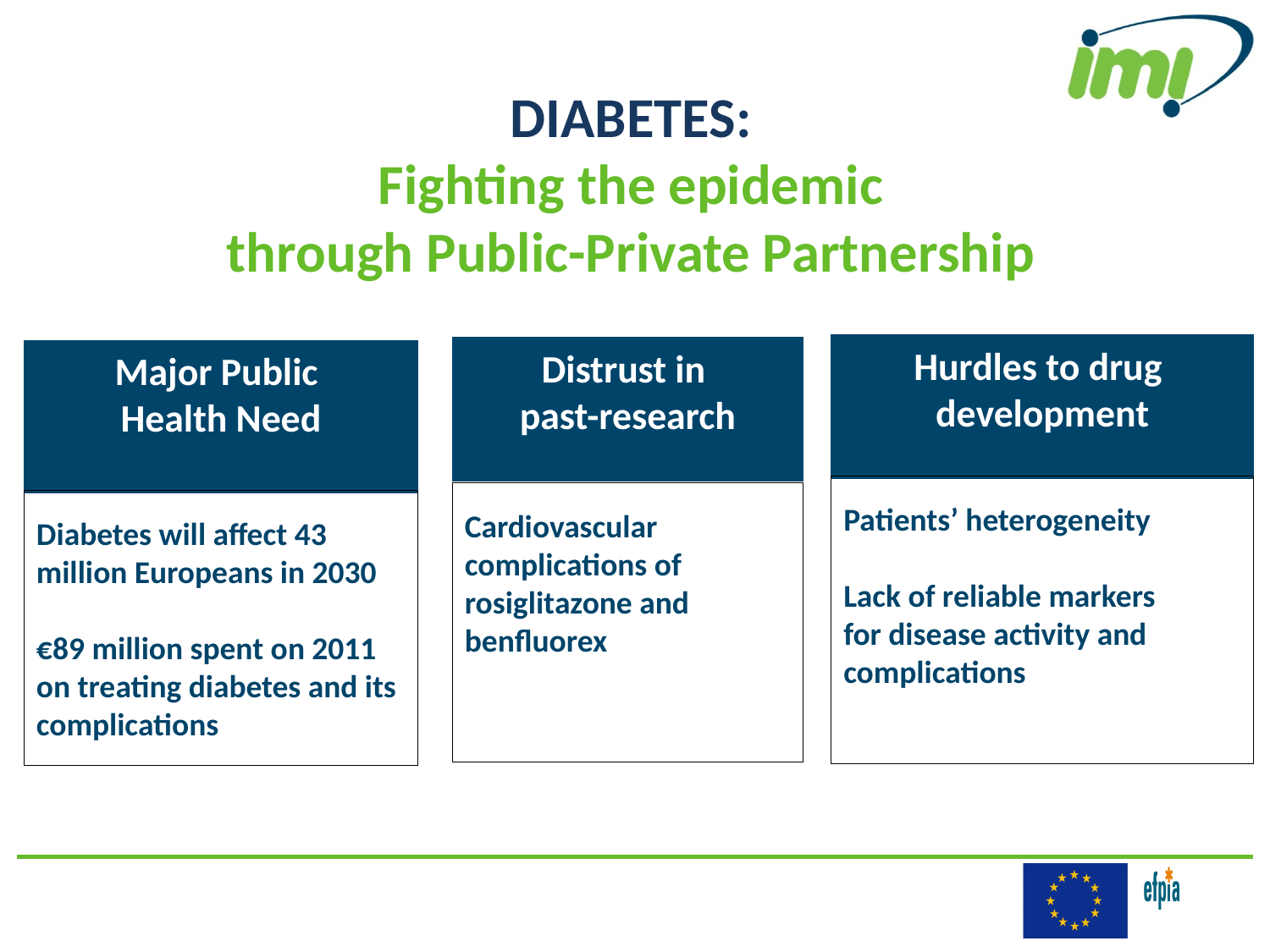

DIABETES:
Fighting the epidemic
through Public-Private Partnership
Hurdles to drug
development

Distrust in
past-research

Major Public
Health Need

Patients’ heterogeneity

Lack of reliable markers
for disease activity and complications

Cardiovascular complications of
rosiglitazone and benfluorex

Diabetes will affect 43 million Europeans in 2030

€89 million spent on 2011 on treating diabetes and its complications